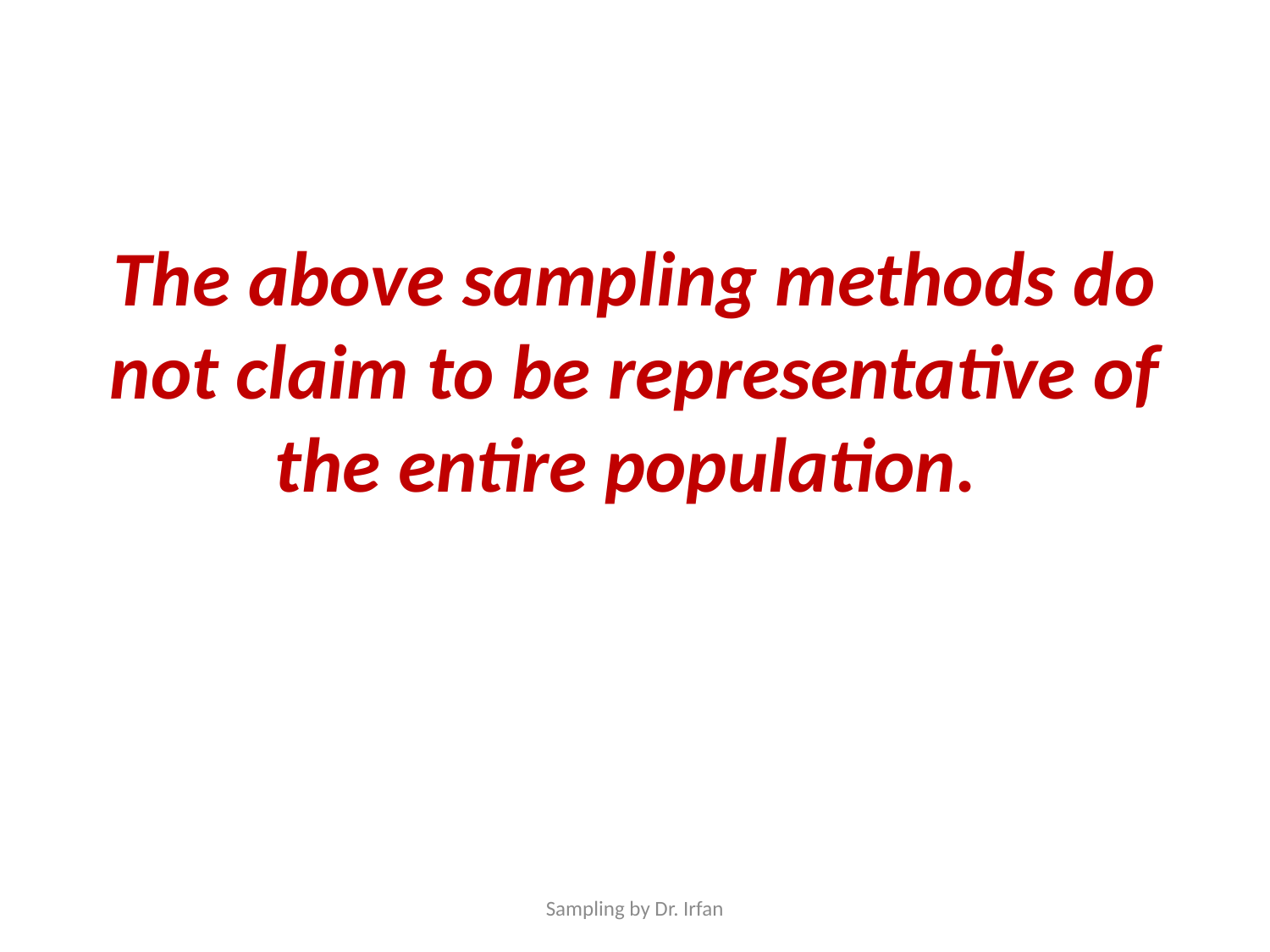

#
The above sampling methods do not claim to be representative of the entire population.

Sampling by Dr. Irfan